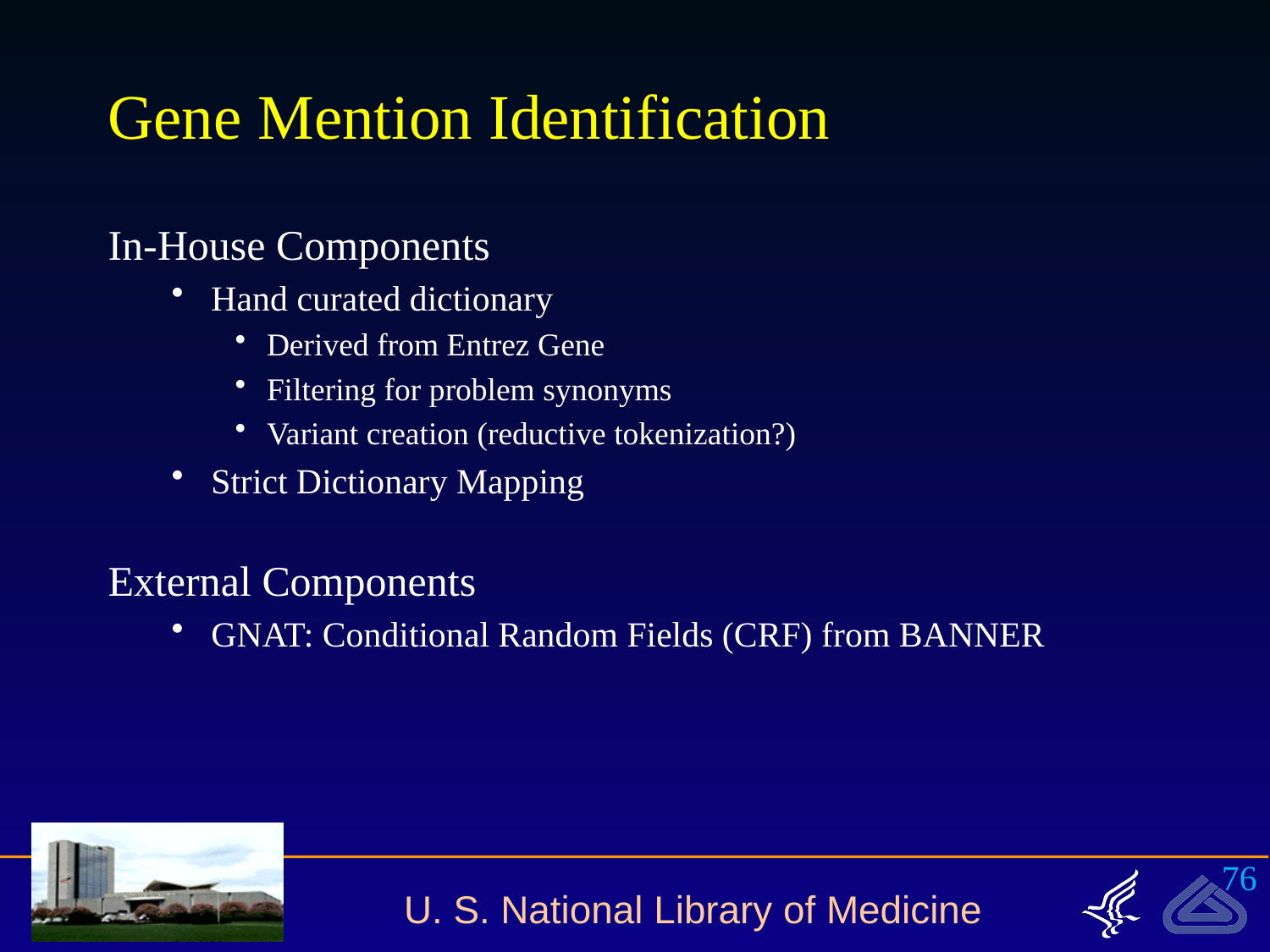

# Gene Mention Identification
In-House Components
Hand curated dictionary
Derived from Entrez Gene
Filtering for problem synonyms
Variant creation (reductive tokenization?)
Strict Dictionary Mapping

External Components
GNAT: Conditional Random Fields (CRF) from BANNER

76